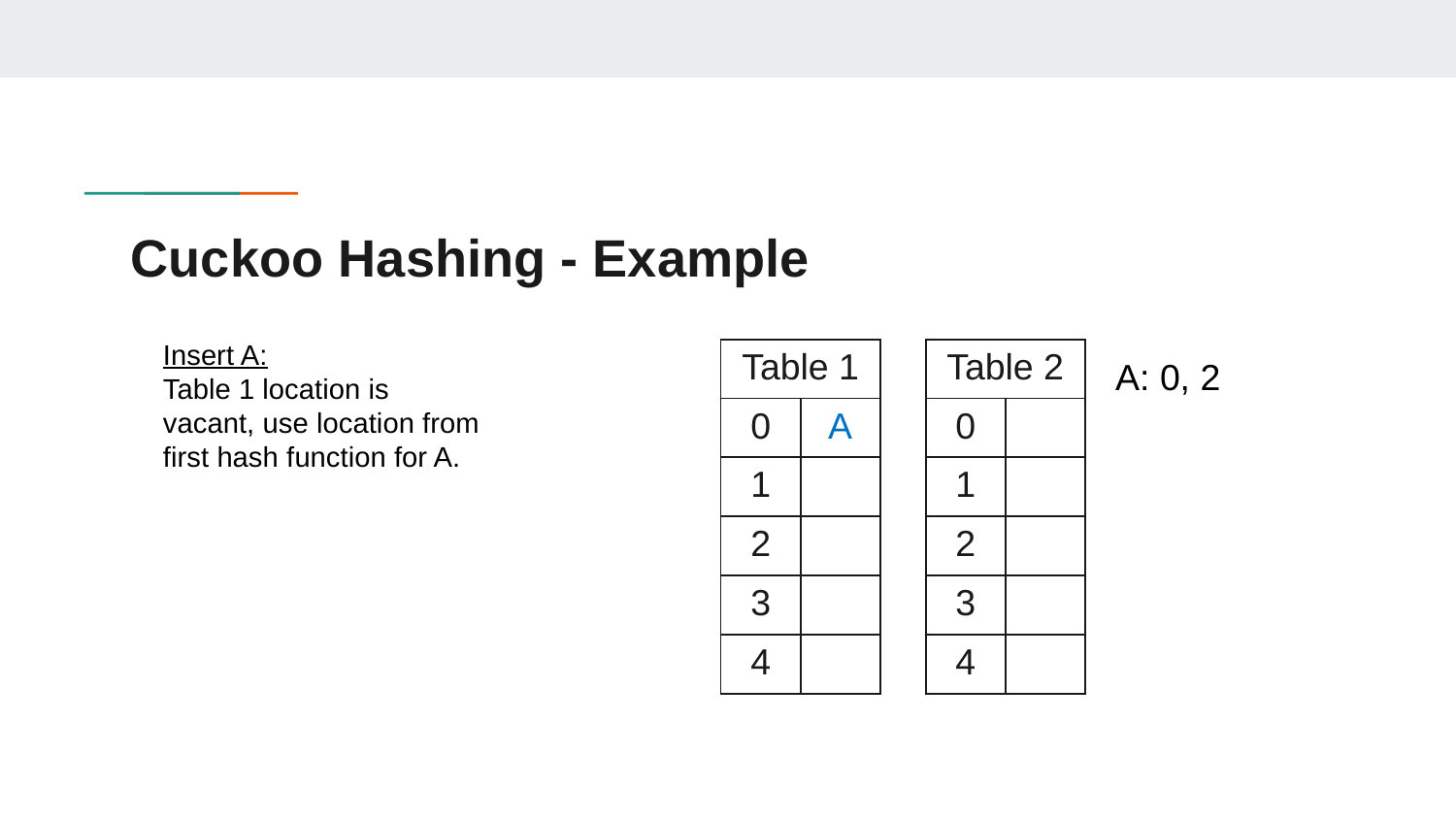

# Cuckoo Hashing - Example
Insert A:
Table 1 location is vacant, use location from first hash function for A.
| Table 1 |  |
| --- | --- |
| 0 | A |
| 1 |  |
| 2 |  |
| 3 |  |
| 4 |  |
| Table 2 |  |
| --- | --- |
| 0 |  |
| 1 |  |
| 2 |  |
| 3 |  |
| 4 |  |
A: 0, 2